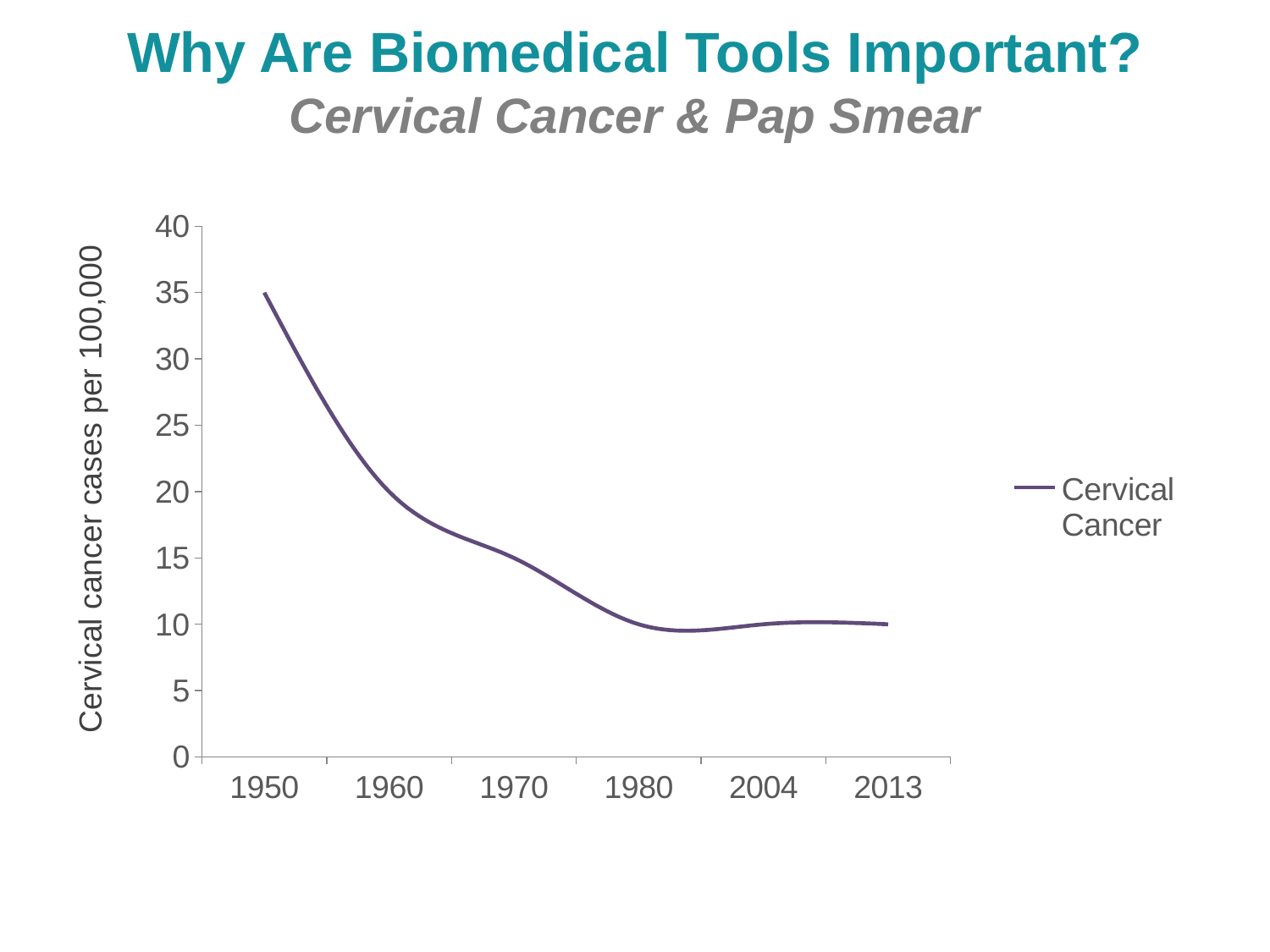

# Why Are Biomedical Tools Important? Cervical Cancer & Pap Smear

### Chart

| Category | Cervical Cancer | Column2 | Column1 |
|---|---|---|---|
| 1950.0 | 35.0 | None | None |
| 1960.0 | 20.0 | None | None |
| 1970.0 | 15.0 | None | None |
| 1980.0 | 10.0 | None | None |
| 2004.0 | 10.0 | None | None |
| 2013.0 | 10.0 | None | None |
Cervical cancer cases per 100,000